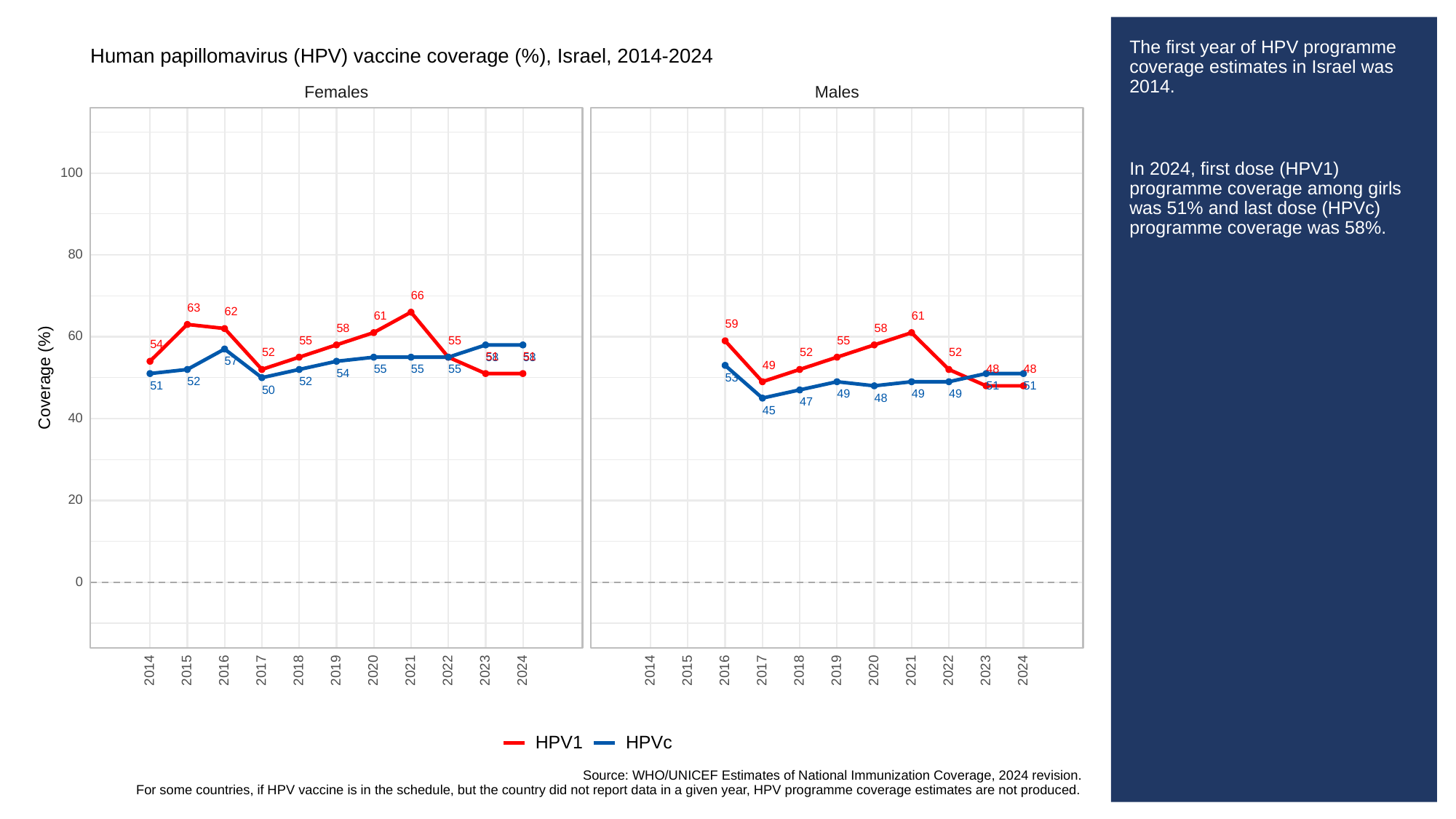

# The first year of HPV programme coverage estimates in Israel was 2014.

In 2024, first dose (HPV1) programme coverage among girls was 51% and last dose (HPVc) programme coverage was 58%.

Human papillomavirus (HPV) vaccine coverage (%), Israel, 2014-2024
Females
Males

100

80

66

63
62

61
61

59

58
58

60

55
55
55

54

52
52
52
51
51
58
58

57

49

48
48

55
55
55

54
Coverage (%)

53

52
52

51
51
51

50

49
49
49
48

47
45
40

20

0

2023
2023
2014
2015
2016
2017
2018
2019
2020
2021
2022
2024
2014
2015
2016
2017
2018
2019
2020
2021
2022
2024
HPVc
HPV1

Source: WHO/UNICEF Estimates of National Immunization Coverage, 2024 revision.
For some countries, if HPV vaccine is in the schedule, but the country did not report data in a given year, HPV programme coverage estimates are not produced.